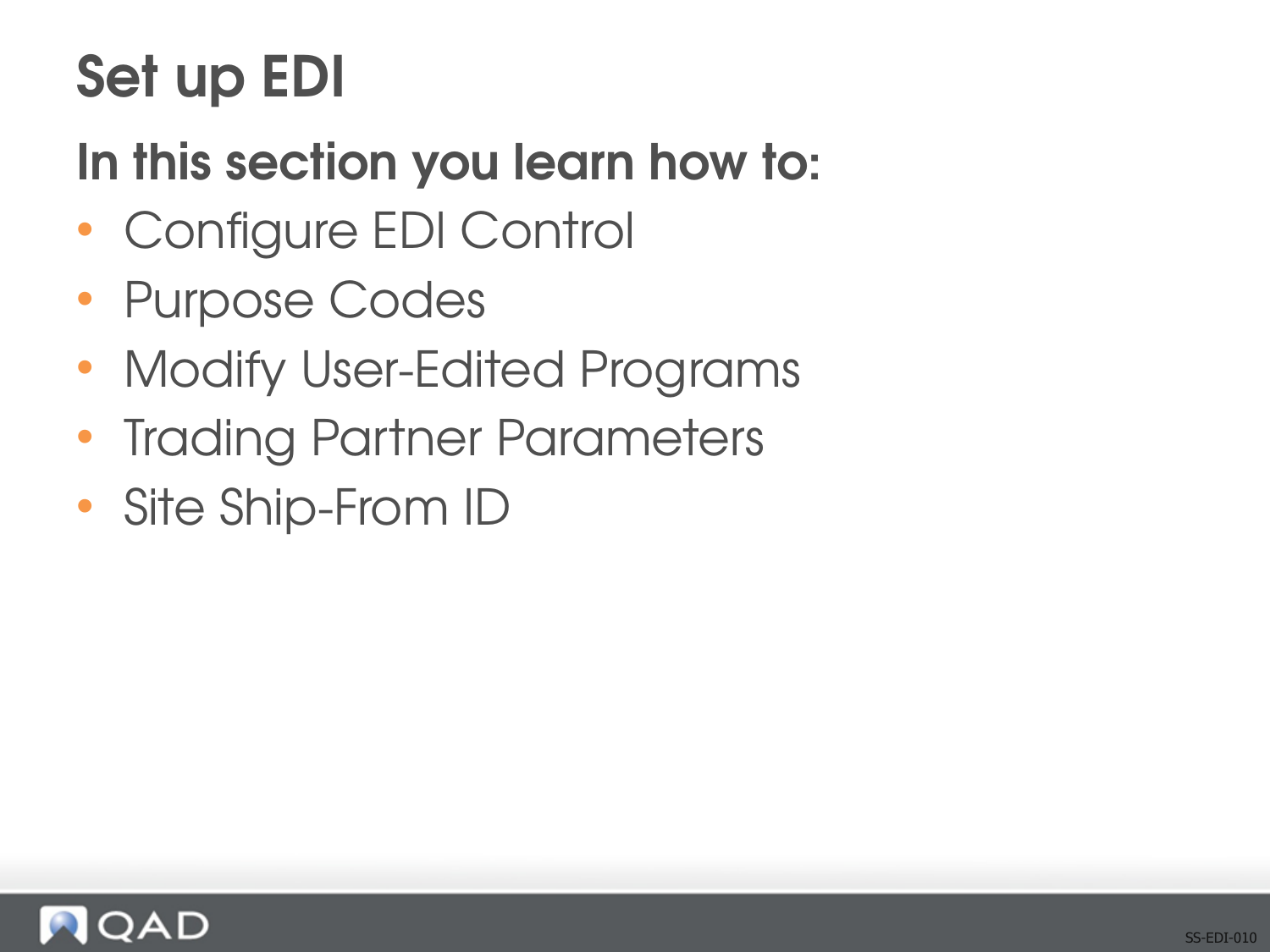

# Set up EDI
In this section you learn how to:
Configure EDI Control
Purpose Codes
Modify User-Edited Programs
Trading Partner Parameters
Site Ship-From ID
SS-EDI-010